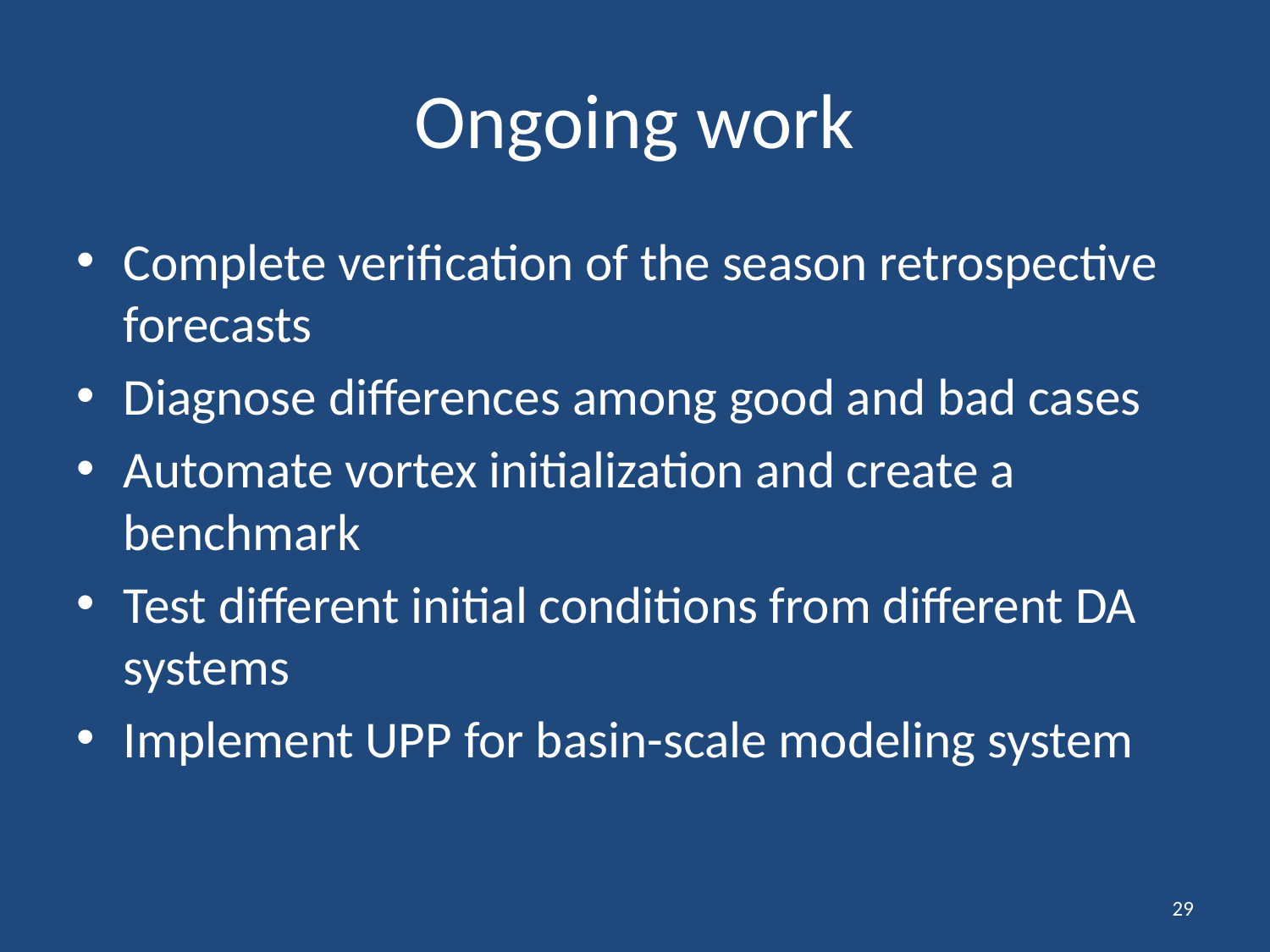

# Ongoing work
Complete verification of the season retrospective forecasts
Diagnose differences among good and bad cases
Automate vortex initialization and create a benchmark
Test different initial conditions from different DA systems
Implement UPP for basin-scale modeling system
29